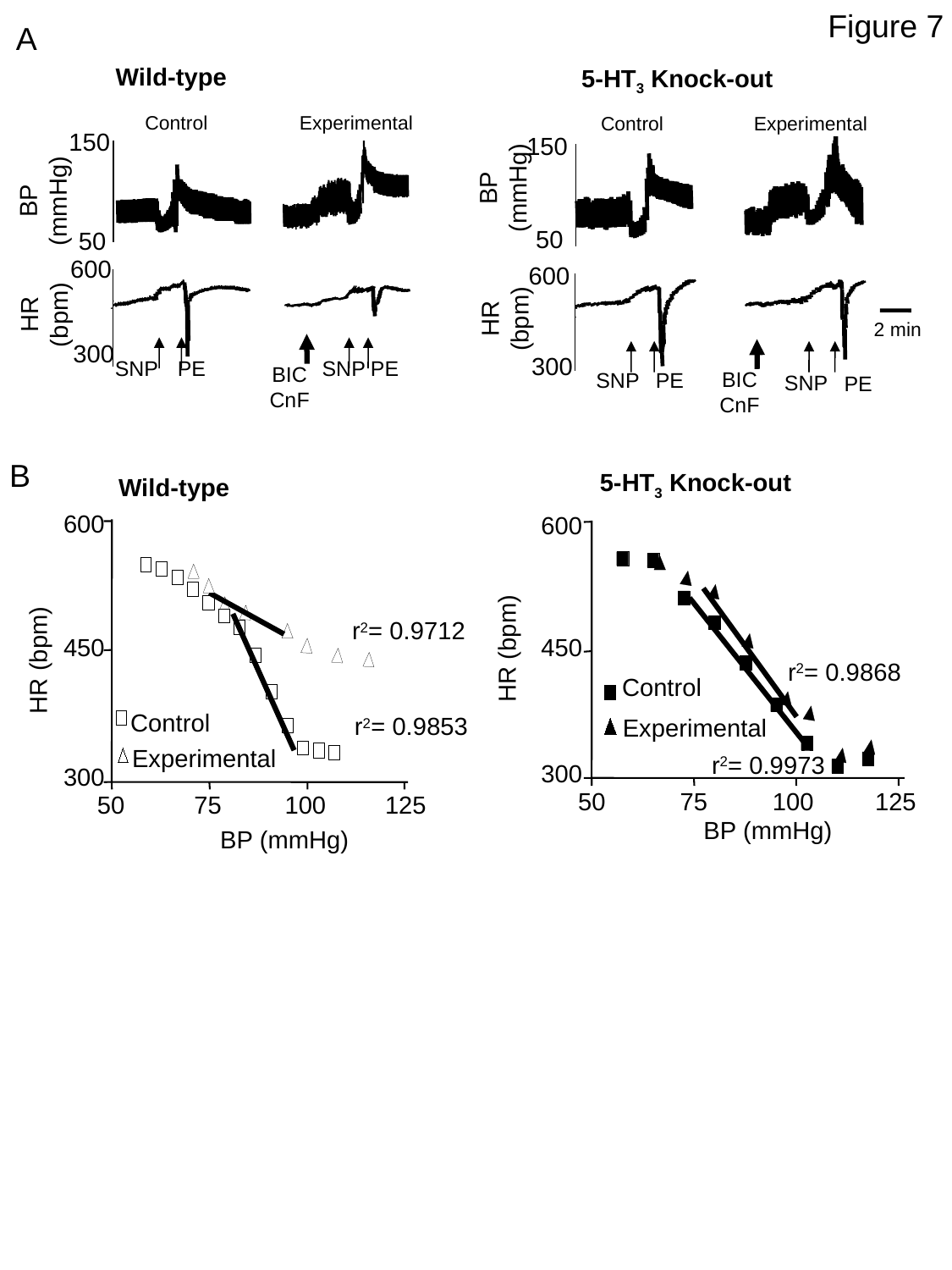

Figure 7
A
Wild-type
Control
Experimental
150

BP (mmHg)

50
600
HR (bpm)

300
BIC
CnF

SNP
PE
SNP
PE
5-HT3 Knock-out

Experimental
Control
150

BP (mmHg)

50
600

HR (bpm)

2 min
BIC
CnF

300
SNP
PE
SNP
PE
B
5-HT3 Knock-out
Wild-type
600
600

r2= 0.9712

HR (bpm)
450
450

HR (bpm)

r2= 0.9868

 Control

 Control
r2= 0.9853

 Experimental

 Experimental

r2= 0.9973

300

300

50
75
100
125
50
75
100
125
BP (mmHg)
BP (mmHg)